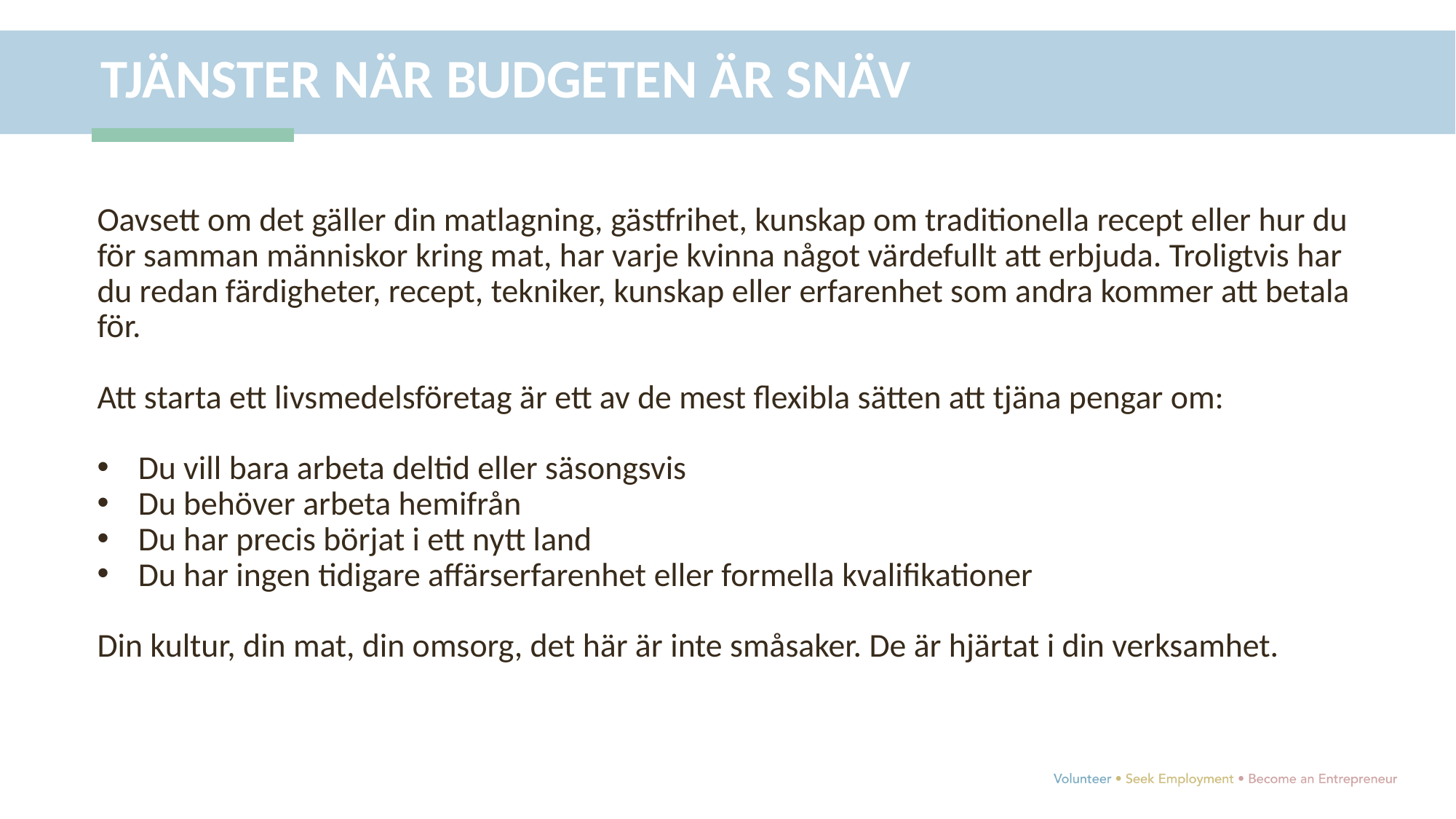

TJÄNSTER NÄR BUDGETEN ÄR SNÄV
Oavsett om det gäller din matlagning, gästfrihet, kunskap om traditionella recept eller hur du för samman människor kring mat, har varje kvinna något värdefullt att erbjuda. Troligtvis har du redan färdigheter, recept, tekniker, kunskap eller erfarenhet som andra kommer att betala för.

Att starta ett livsmedelsföretag är ett av de mest flexibla sätten att tjäna pengar om:

Du vill bara arbeta deltid eller säsongsvis
Du behöver arbeta hemifrån
Du har precis börjat i ett nytt land
Du har ingen tidigare affärserfarenhet eller formella kvalifikationer

Din kultur, din mat, din omsorg, det här är inte småsaker. De är hjärtat i din verksamhet.